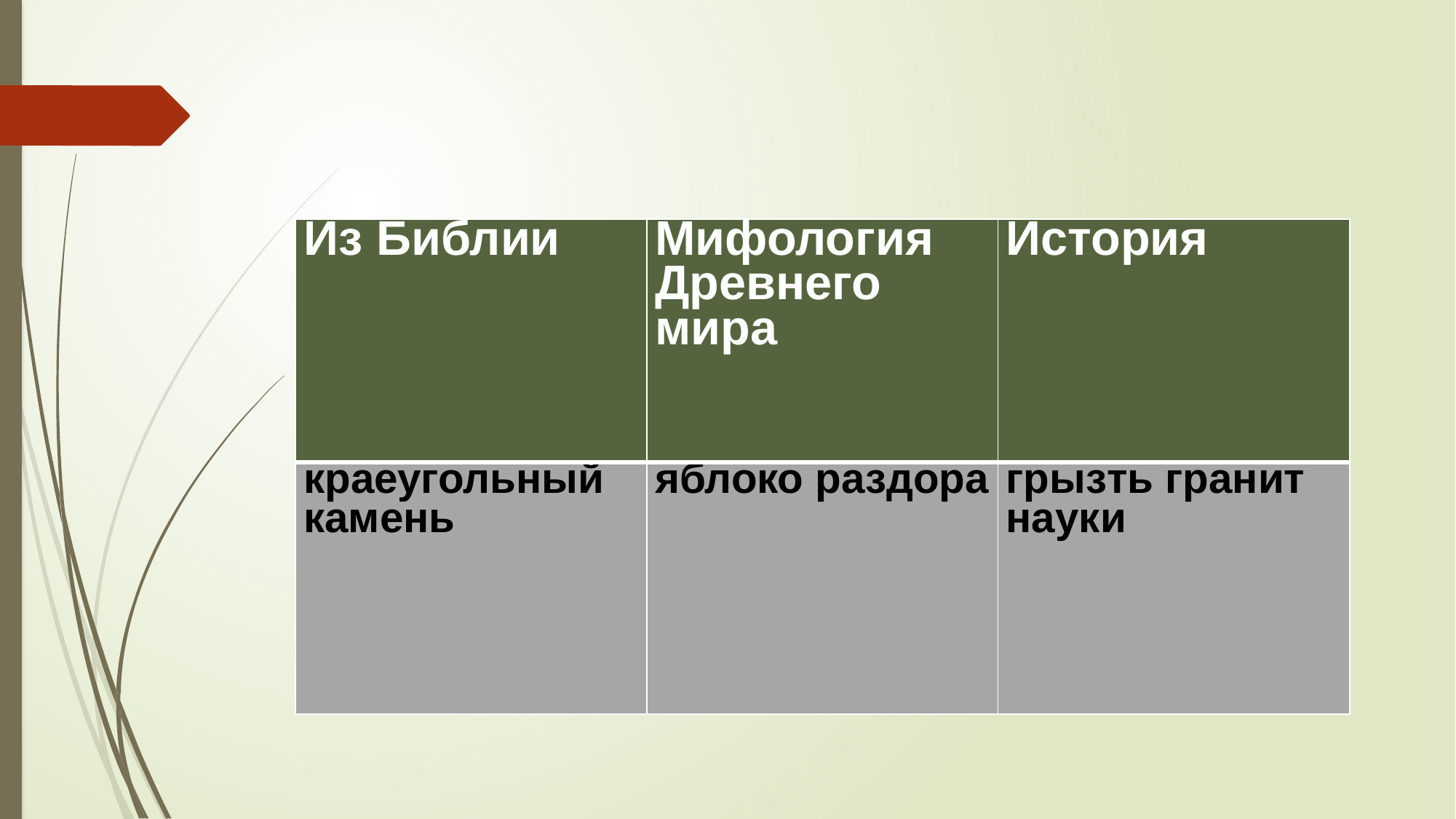

| Из Библии | Мифология Древнего мира | История |
| --- | --- | --- |
| краеугольный камень | яблоко раздора | грызть гранит науки |